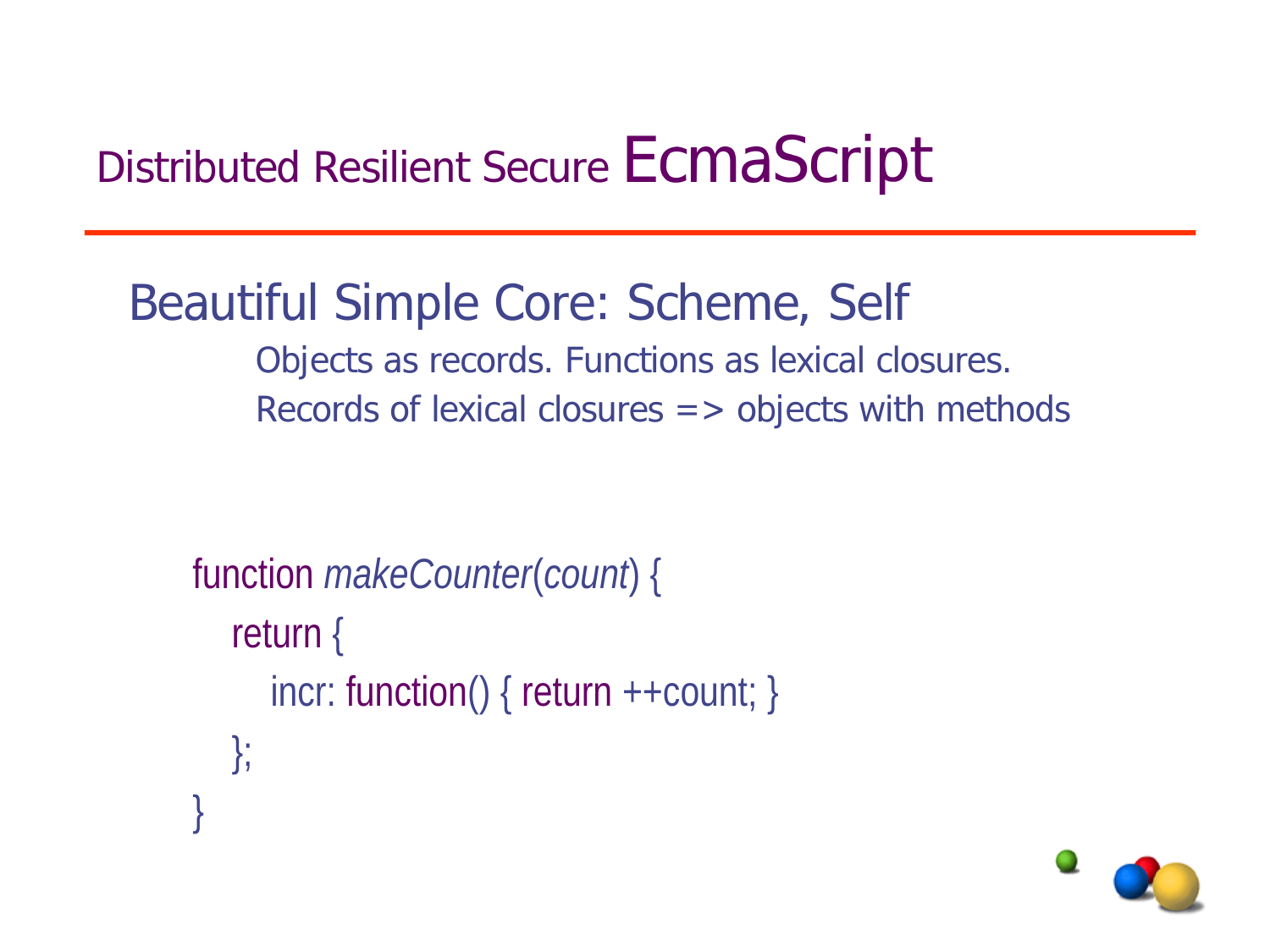

# Distributed Resilient Secure EcmaScript
Beautiful Simple Core: Scheme, Self
Objects as records. Functions as lexical closures.
Records of lexical closures => objects with methods

function makeCounter(count) {
    return {
        incr: function() { return ++count; }
    };
}